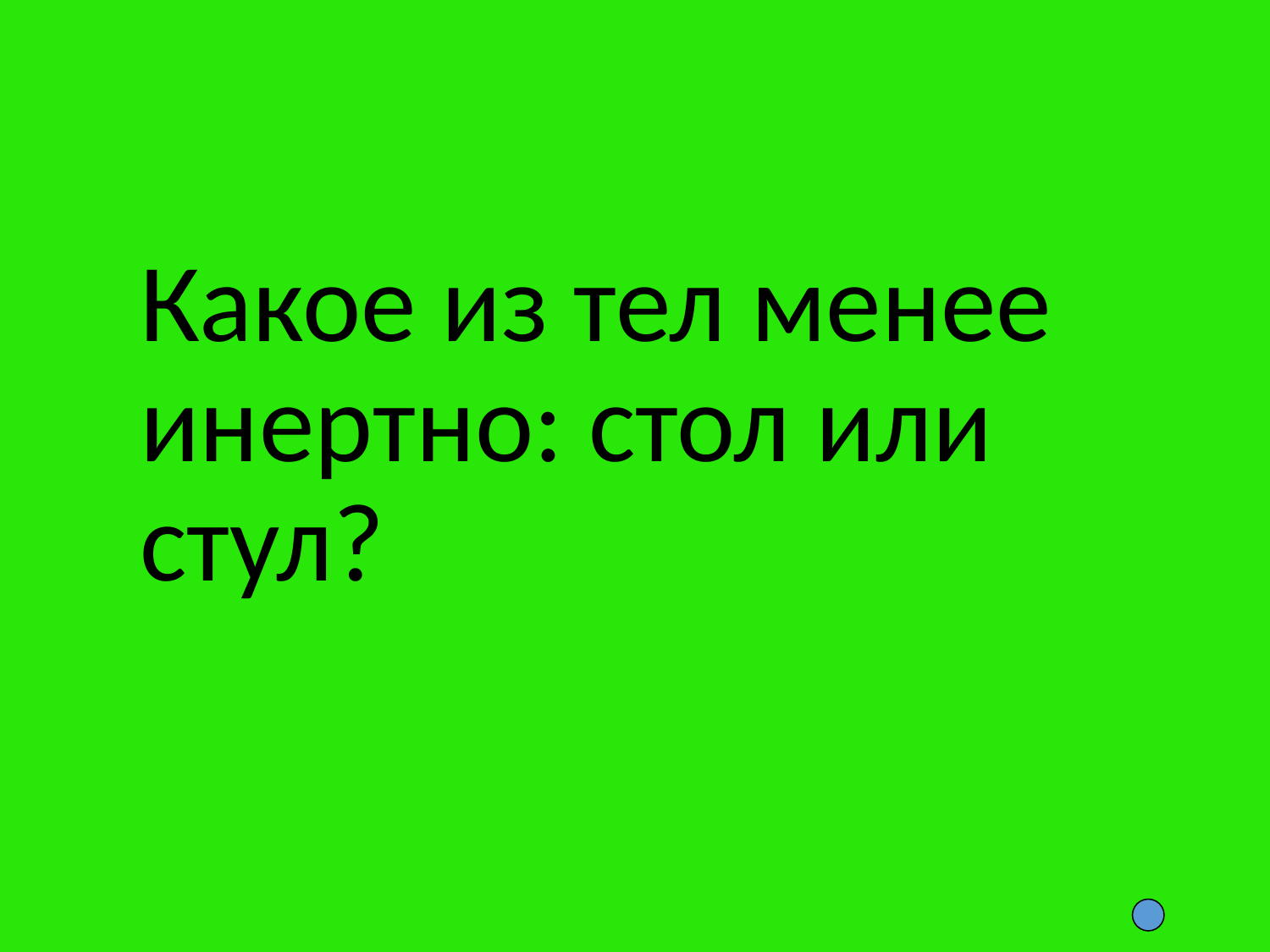

Какое из тел менее инертно: стол или стул?